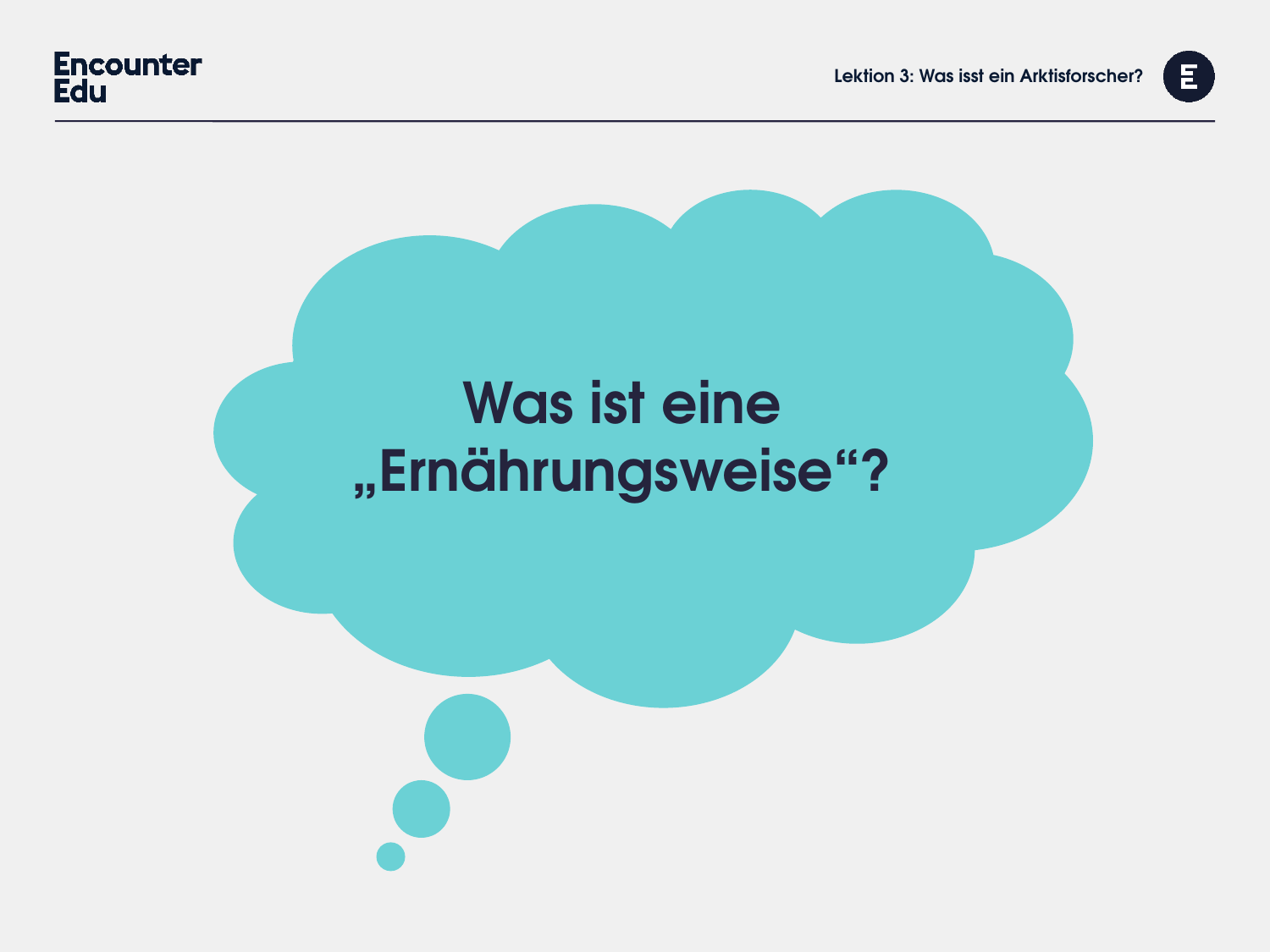

# Lektion 3: Was isst ein Arktisforscher?
Was ist eine „Ernährungsweise“?